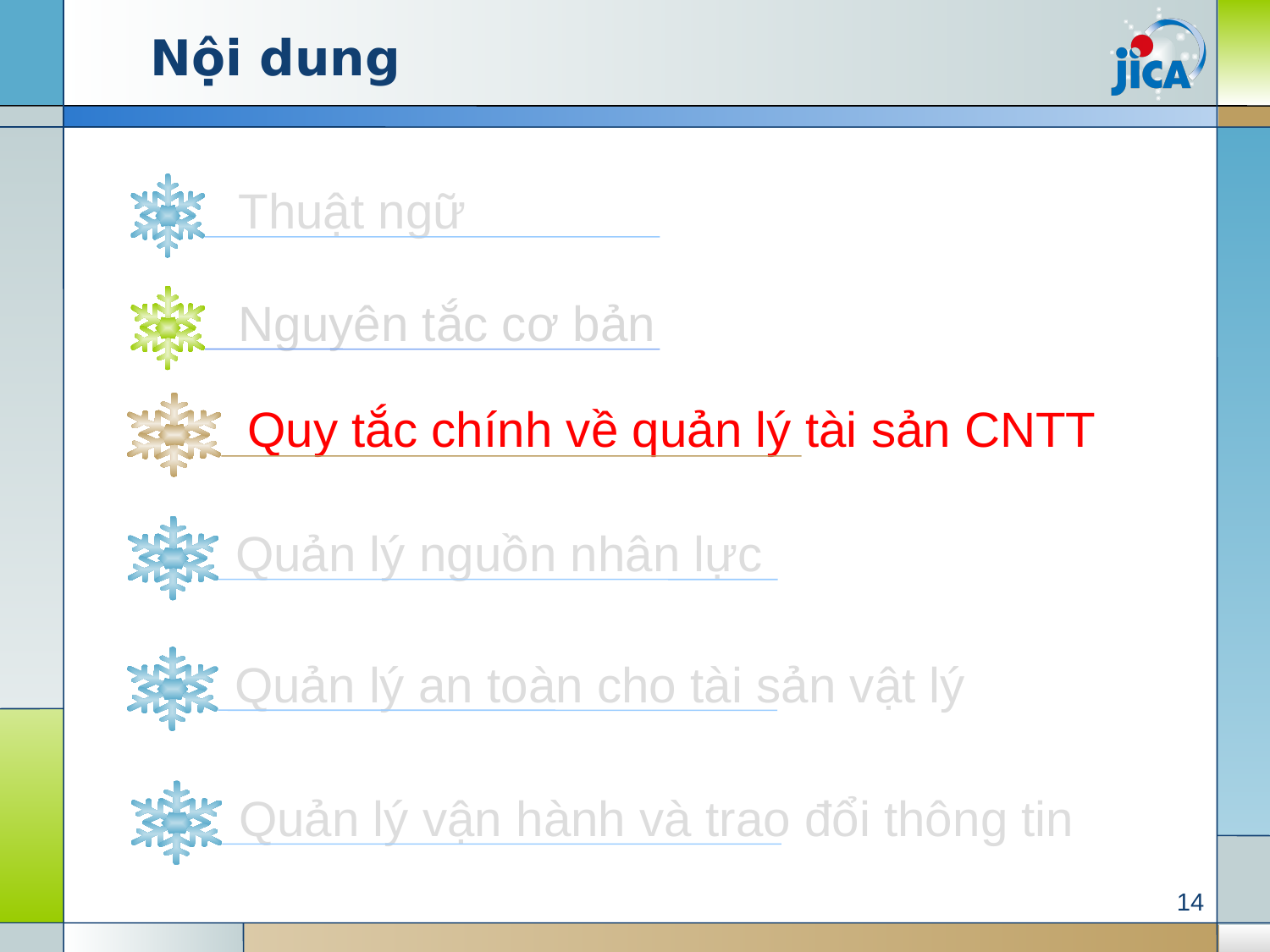

# Nội dung

Thuật ngữ

Nguyên tắc cơ bản

Quy tắc chính về quản lý tài sản CNTT

Quản lý nguồn nhân lực

Quản lý an toàn cho tài sản vật lý

Quản lý vận hành và trao đổi thông tin

14